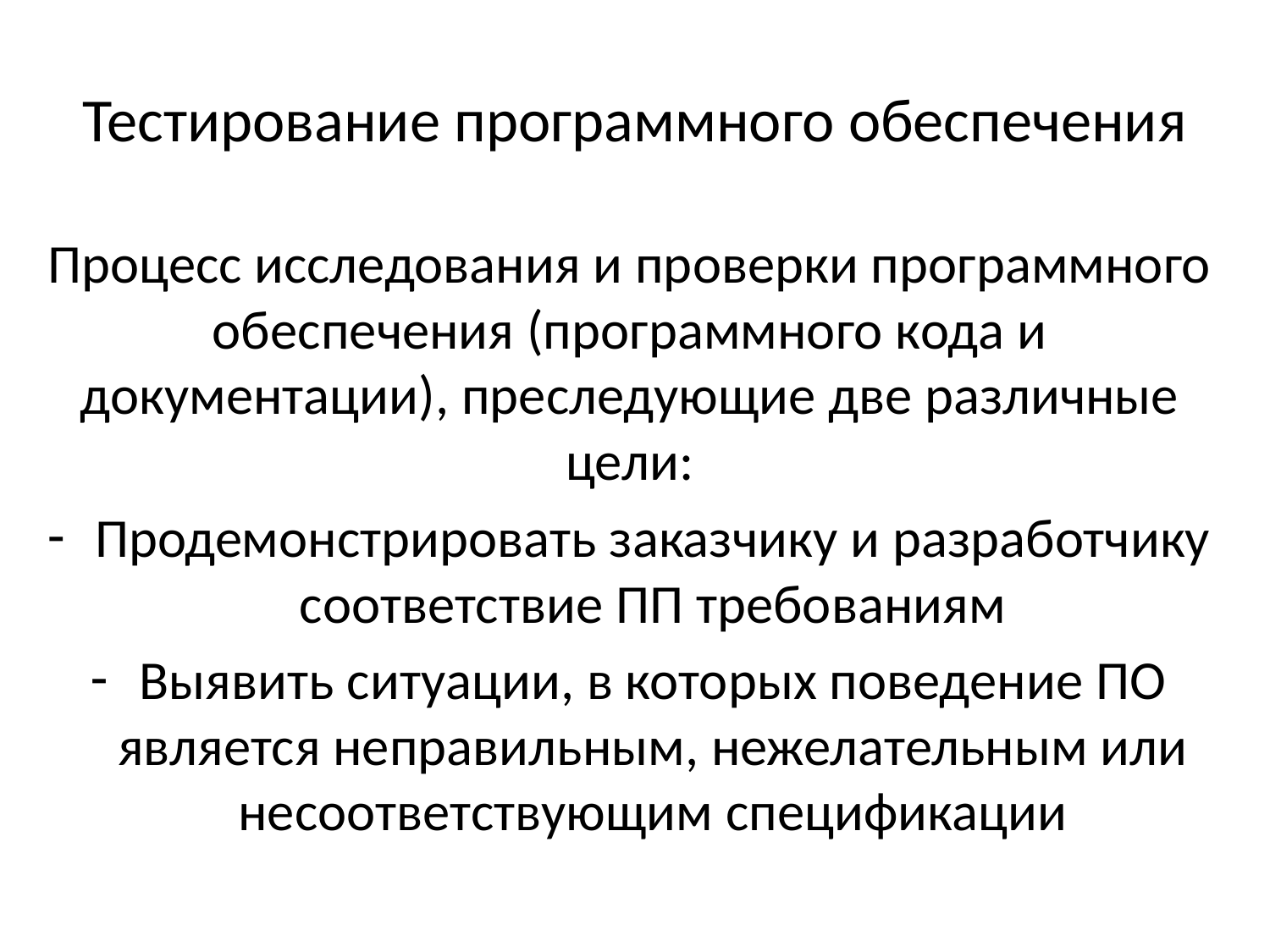

# Тестирование программного обеспечения
Процесс исследования и проверки программного обеспечения (программного кода и документации), преследующие две различные цели:
Продемонстрировать заказчику и разработчику соответствие ПП требованиям
Выявить ситуации, в которых поведение ПО является неправильным, нежелательным или несоответствующим спецификации